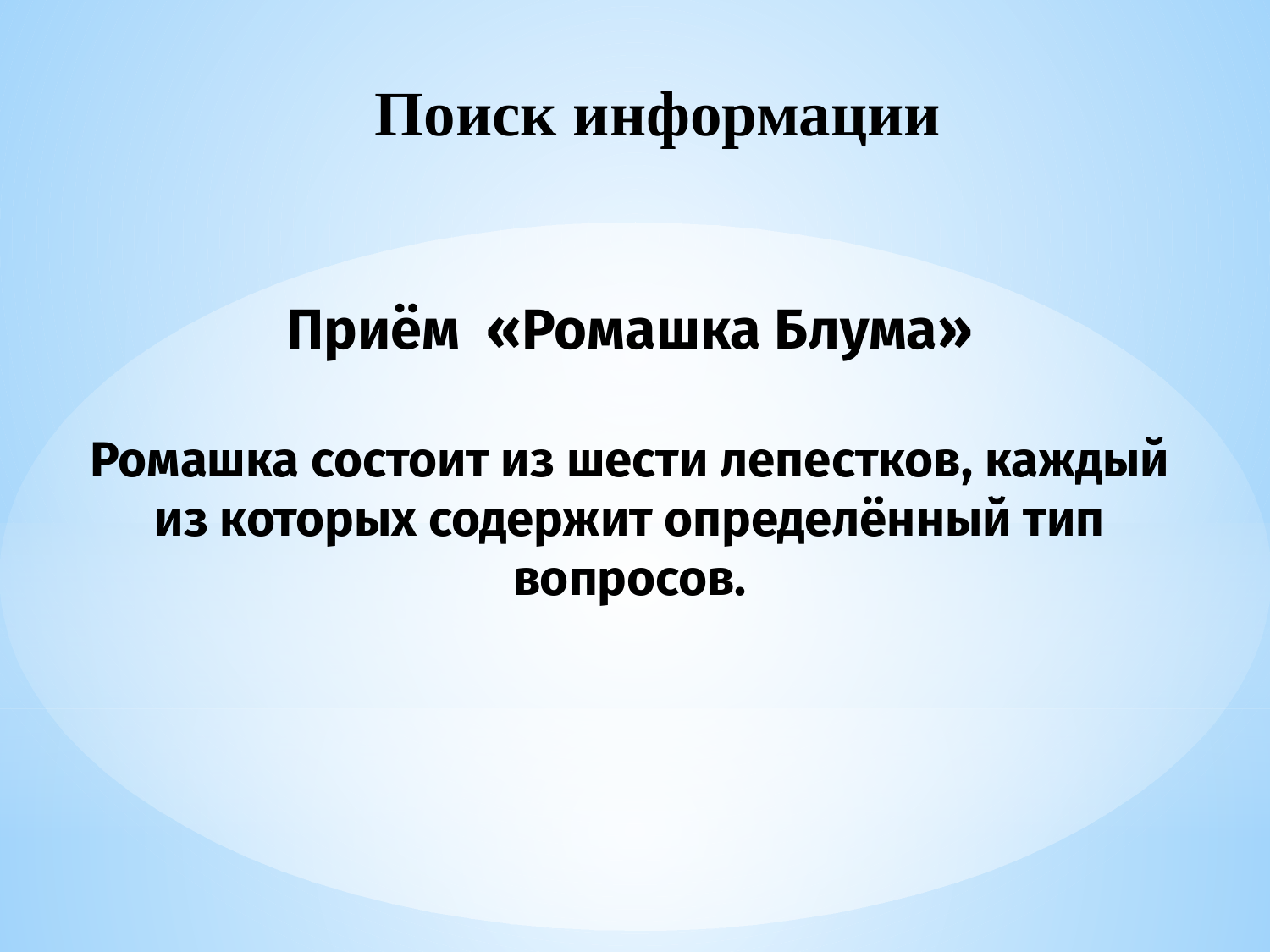

Поиск информации
Приём  «Ромашка Блума»

Ромашка состоит из шести лепестков, каждый из которых содержит определённый тип вопросов.